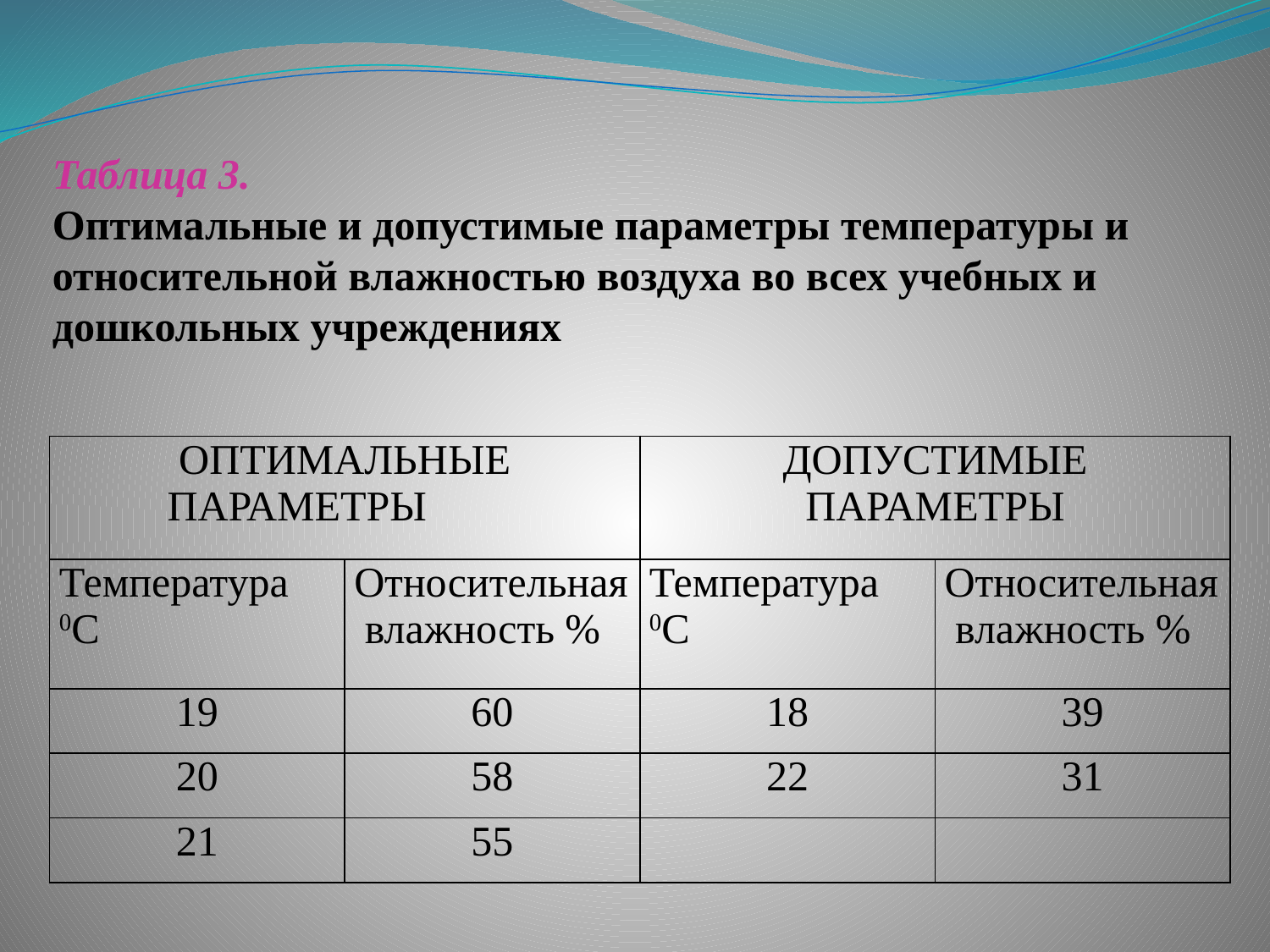

Таблица 3.
Оптимальные и допустимые параметры температуры и относительной влажностью воздуха во всех учебных и дошкольных учреждениях

| ОПТИМАЛЬНЫЕ ПАРАМЕТРЫ |  | ДОПУСТИМЫЕ ПАРАМЕТРЫ |  |
| --- | --- | --- | --- |
| Температура 0С | Относительная влажность % | Температура 0С | Относительная влажность % |
| 19 | 60 | 18 | 39 |
| 20 | 58 | 22 | 31 |
| 21 | 55 |  |  |